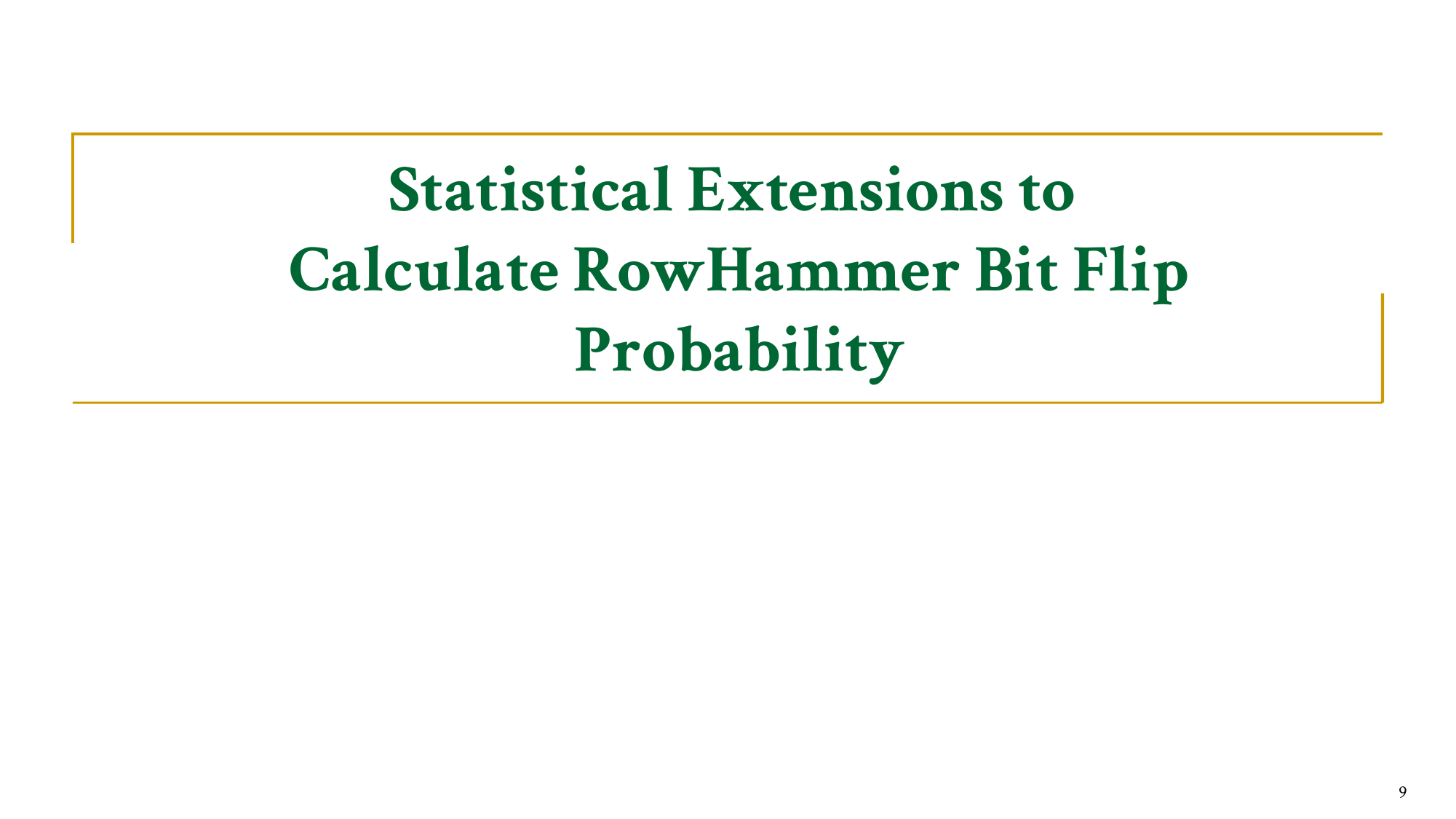

# Statistical Extensions to Calculate RowHammer Bit Flip Probability

9